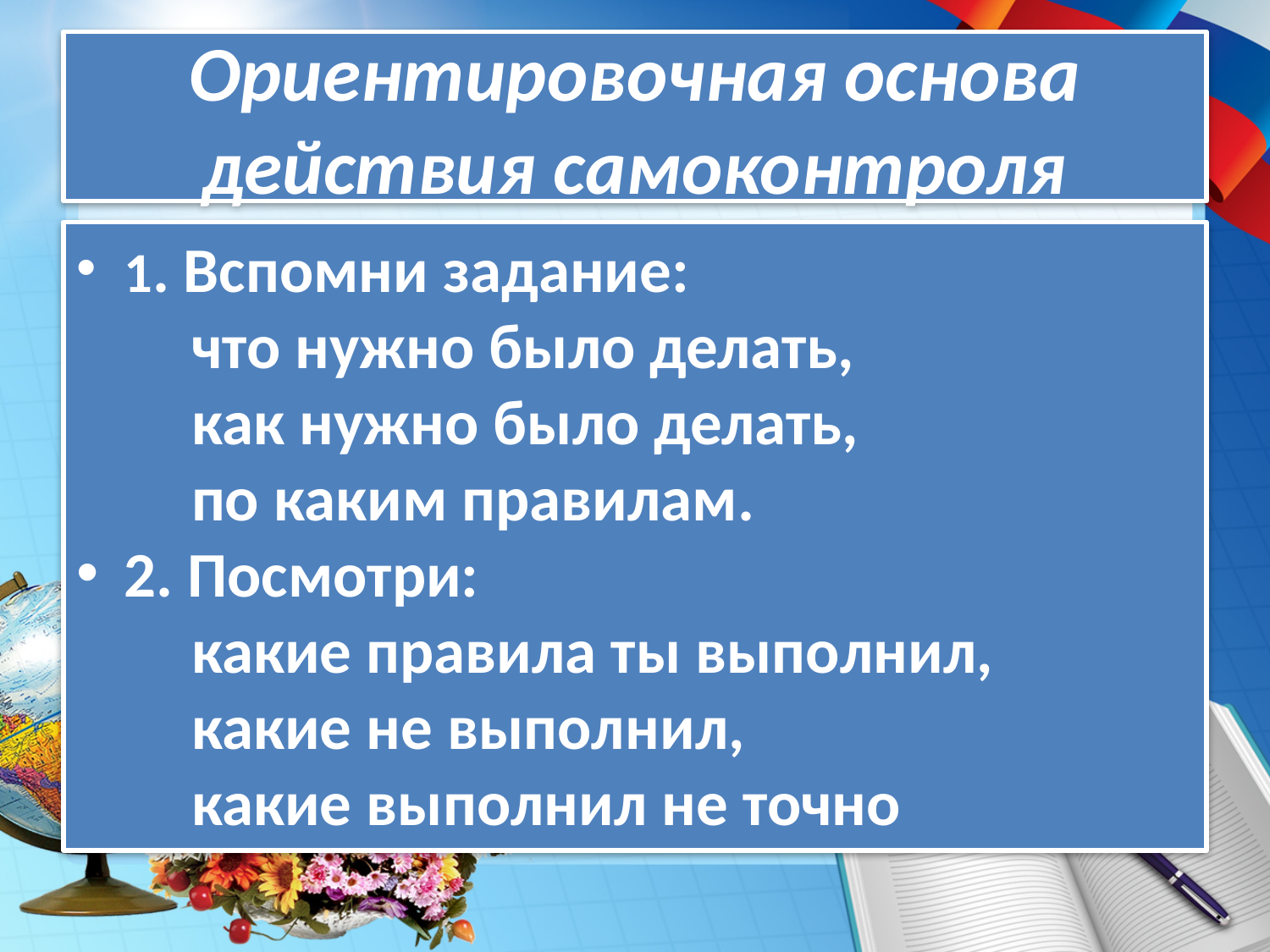

# Ориентировочная основа действия самоконтроля
1. Вспомни задание:
        что нужно было делать,
        как нужно было делать,
        по каким правилам.
2. Посмотри:
        какие правила ты выполнил,
        какие не выполнил,
        какие выполнил не точно